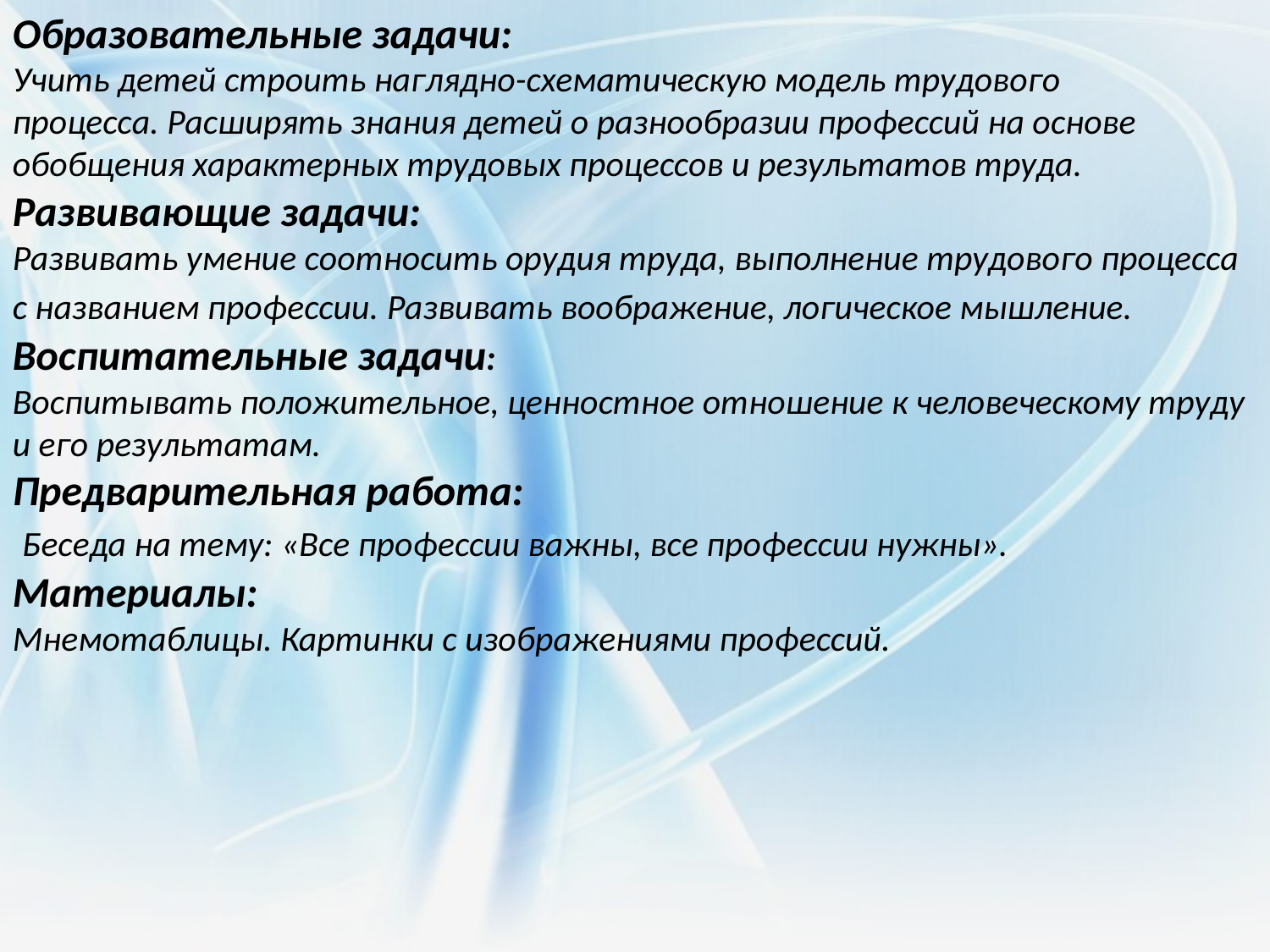

Образовательные задачи:
Учить детей строить наглядно-схематическую модель трудового процесса. Расширять знания детей о разнообразии профессий на основе обобщения характерных трудовых процессов и результатов труда. 
Развивающие задачи:
Развивать умение соотносить орудия труда, выполнение трудового процесса с названием профессии. Развивать воображение, логическое мышление.
Воспитательные задачи:
Воспитывать положительное, ценностное отношение к человеческому труду и его результатам. 
Предварительная работа:
 Беседа на тему: «Все профессии важны, все профессии нужны».
Материалы:
Мнемотаблицы. Картинки с изображениями профессий.